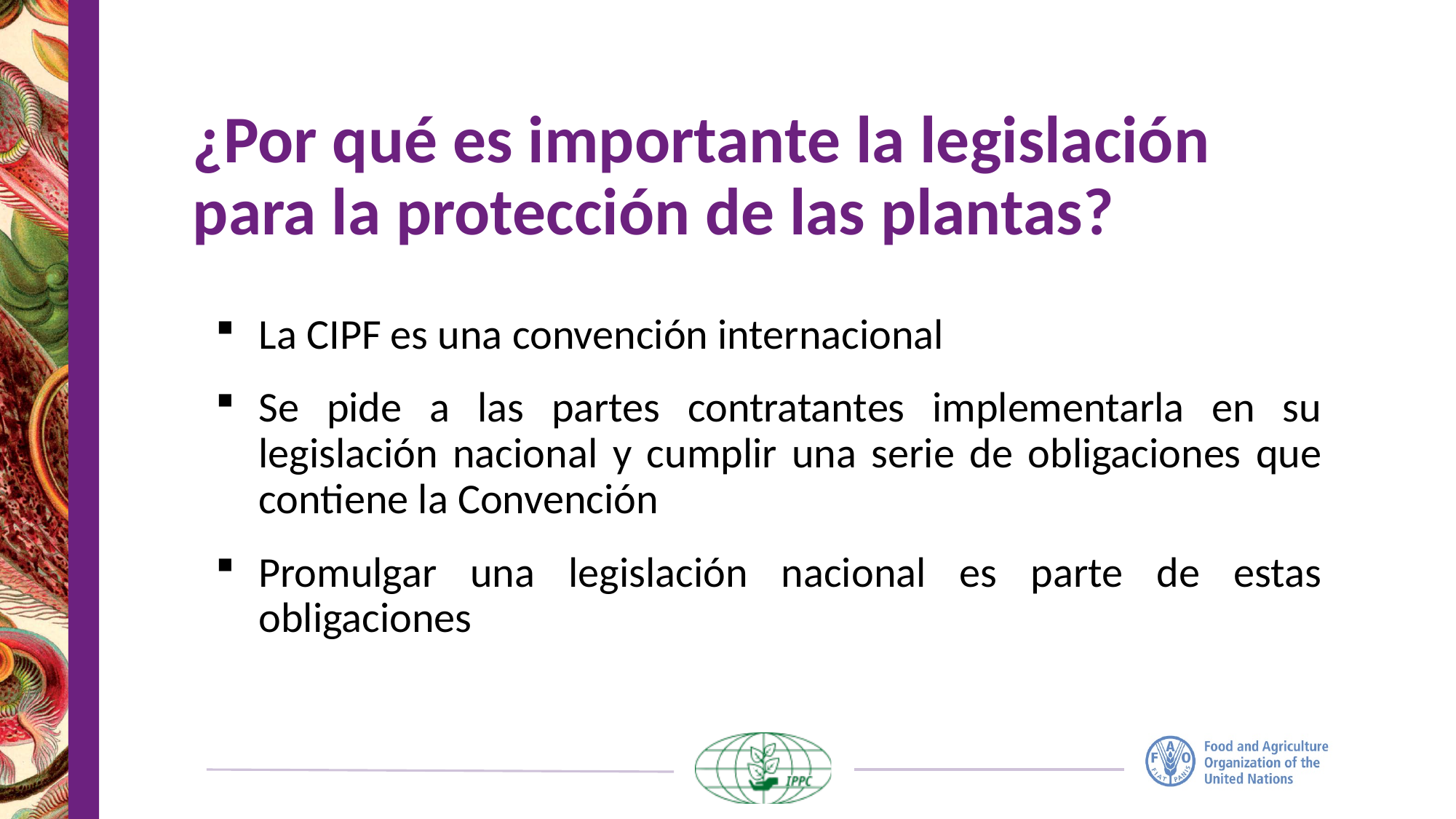

# ¿Por qué es importante la legislación para la protección de las plantas?
La CIPF es una convención internacional
Se pide a las partes contratantes implementarla en su legislación nacional y cumplir una serie de obligaciones que contiene la Convención
Promulgar una legislación nacional es parte de estas obligaciones